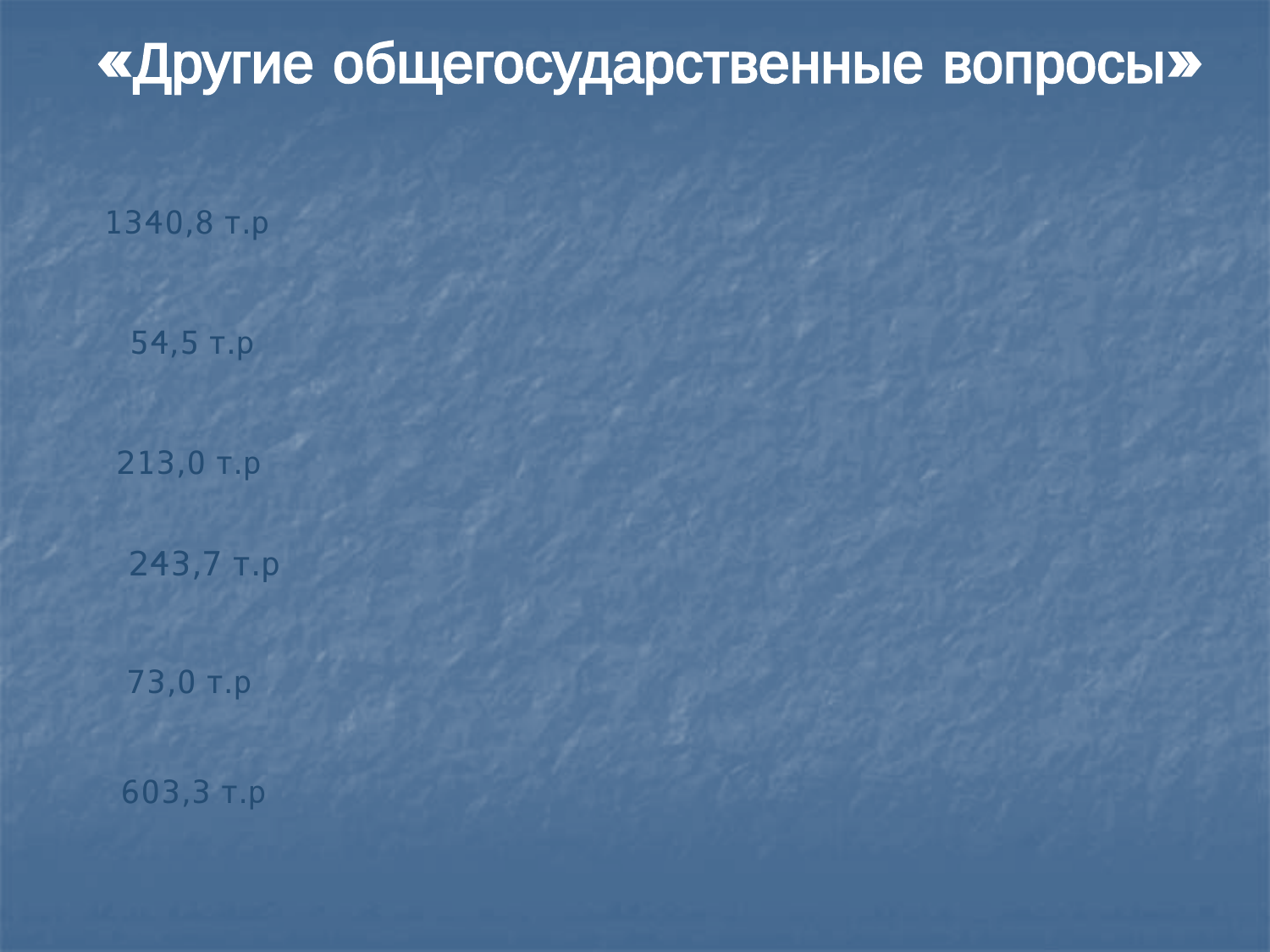

«Другие общегосударственные вопросы»

   1340,8 т.р
54,5 т.р
 213,0 т.р
243,7 т.р
73,0 т.р
603,3 т.р